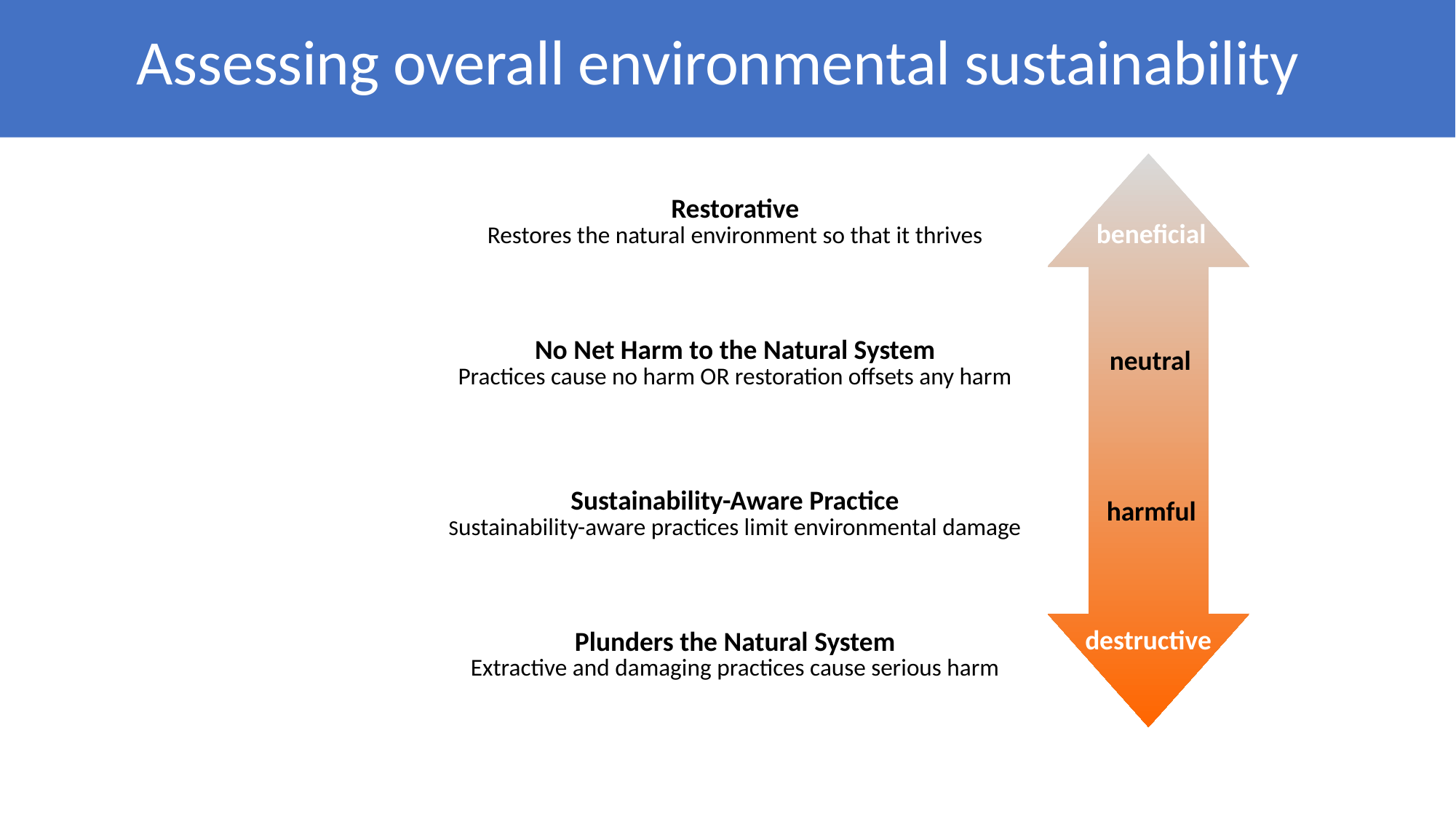

# Assessing overall environmental sustainability

beneficial
neutral
harmful
destructive
| Restorative Restores the natural environment so that it thrives |
| --- |
|  |
| No Net Harm to the Natural System Practices cause no harm OR restoration offsets any harm |
|  |
| Sustainability-Aware Practice Sustainability-aware practices limit environmental damage |
|  |
| Plunders the Natural System Extractive and damaging practices cause serious harm |